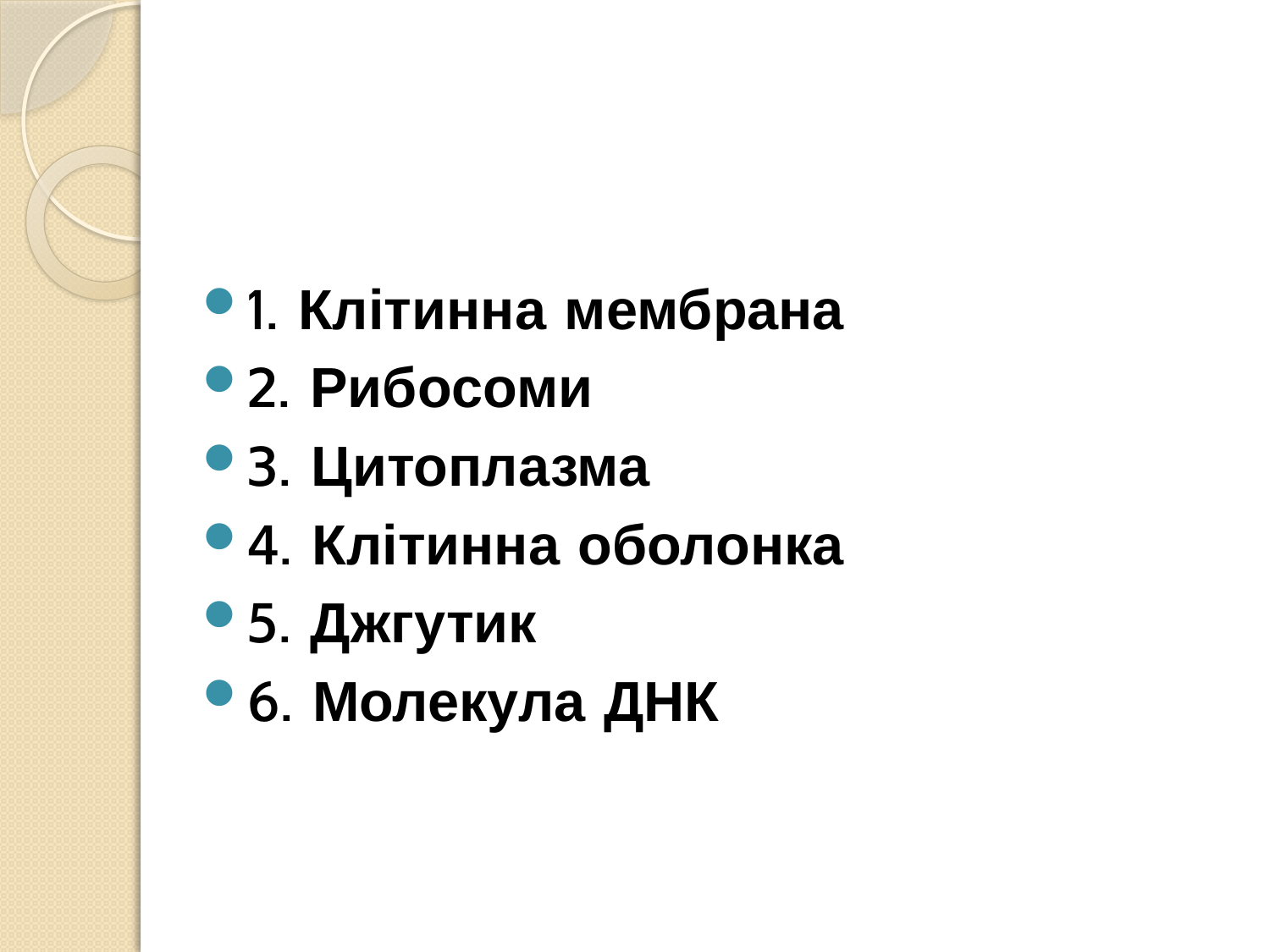

1. Клітинна мембрана
2. Рибосоми
3. Цитоплазма
4. Клітинна оболонка
5. Джгутик
6. Молекула ДНК